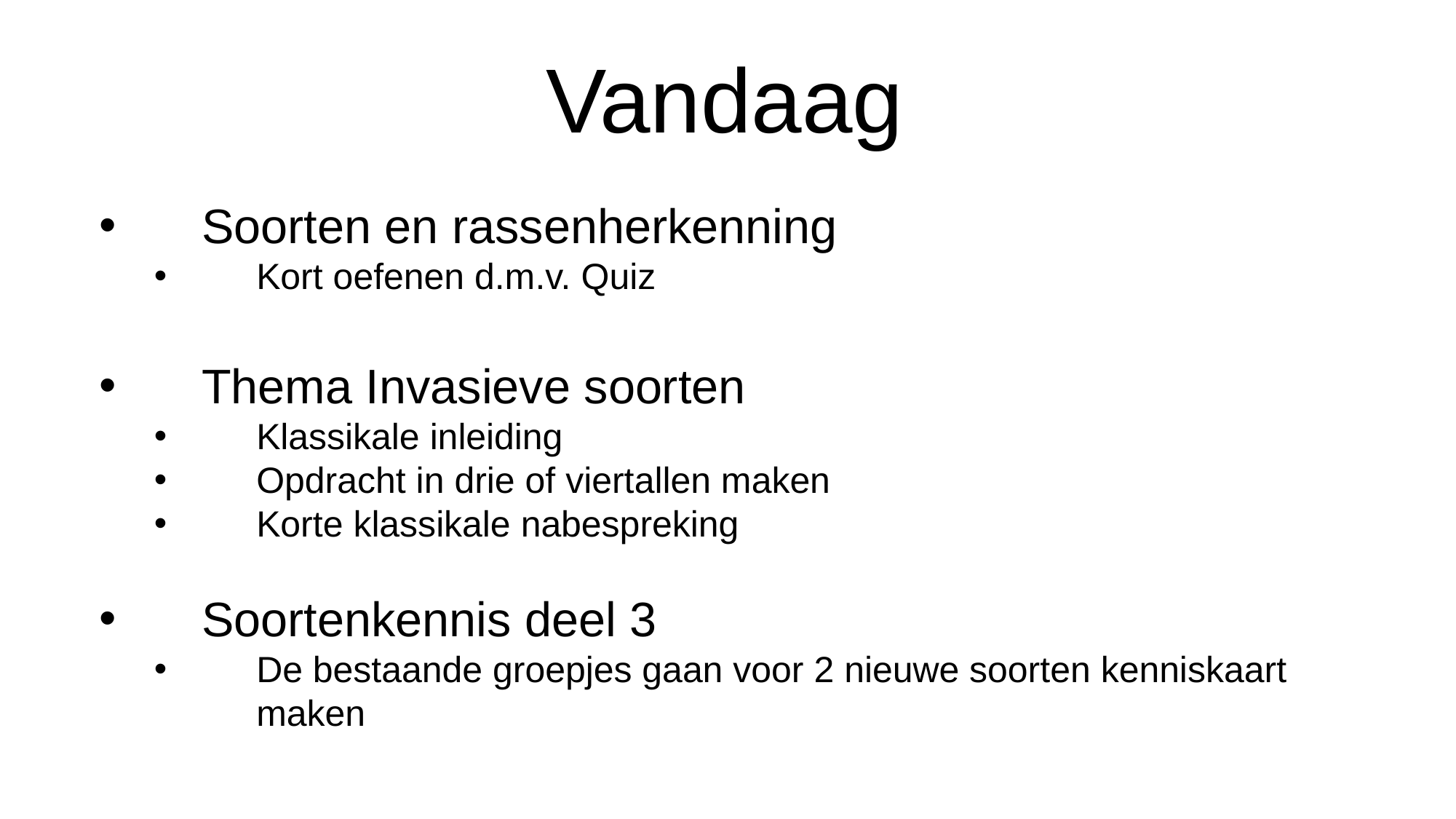

Vandaag

Soorten en rassenherkenning
Kort oefenen d.m.v. Quiz

Thema Invasieve soorten
Klassikale inleiding
Opdracht in drie of viertallen maken
Korte klassikale nabespreking

Soortenkennis deel 3
De bestaande groepjes gaan voor 2 nieuwe soorten kenniskaart maken